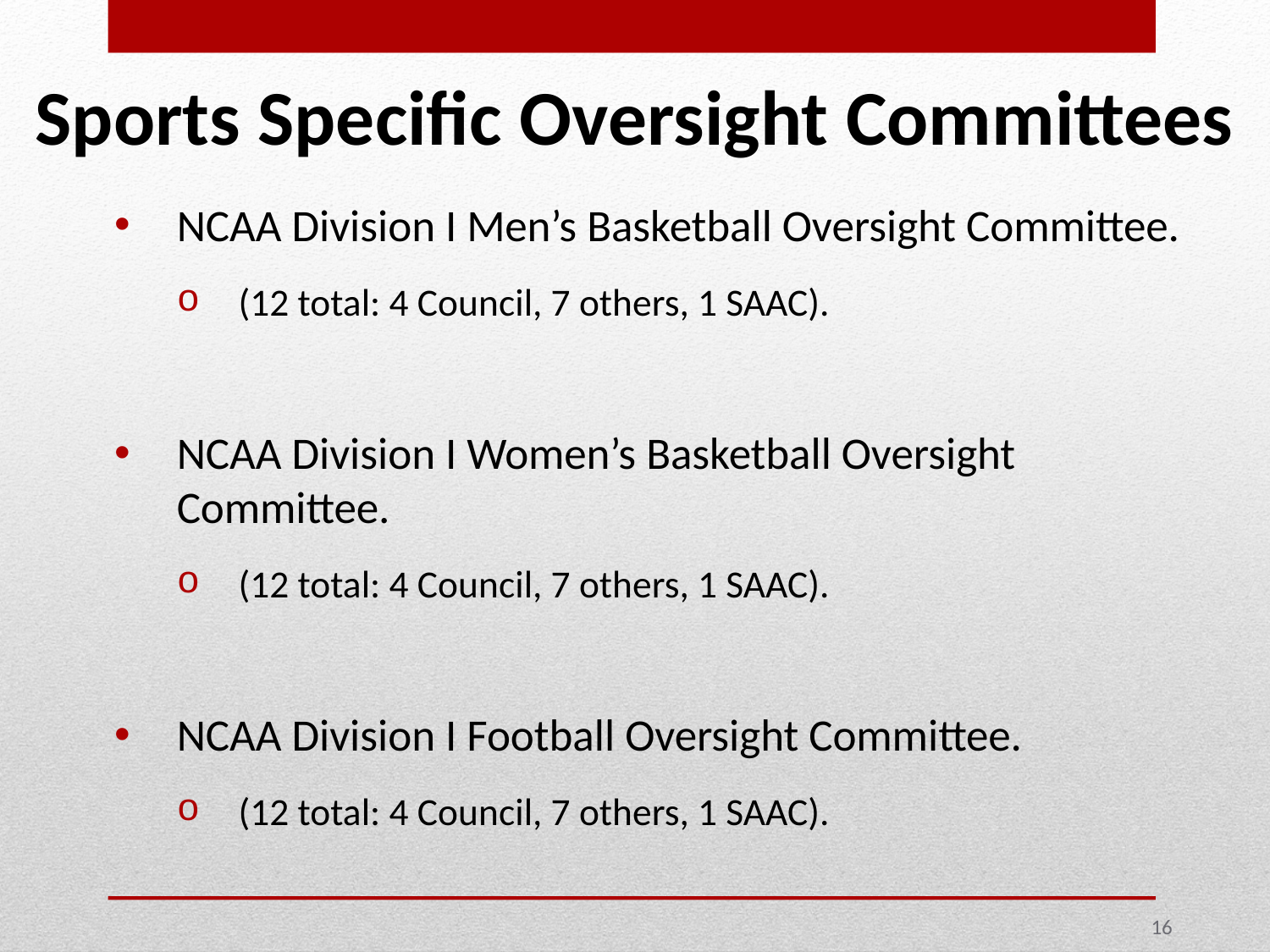

Sports Specific Oversight Committees
NCAA Division I Men’s Basketball Oversight Committee.
(12 total: 4 Council, 7 others, 1 SAAC).

NCAA Division I Women’s Basketball Oversight Committee.
(12 total: 4 Council, 7 others, 1 SAAC).

NCAA Division I Football Oversight Committee.
(12 total: 4 Council, 7 others, 1 SAAC).

16